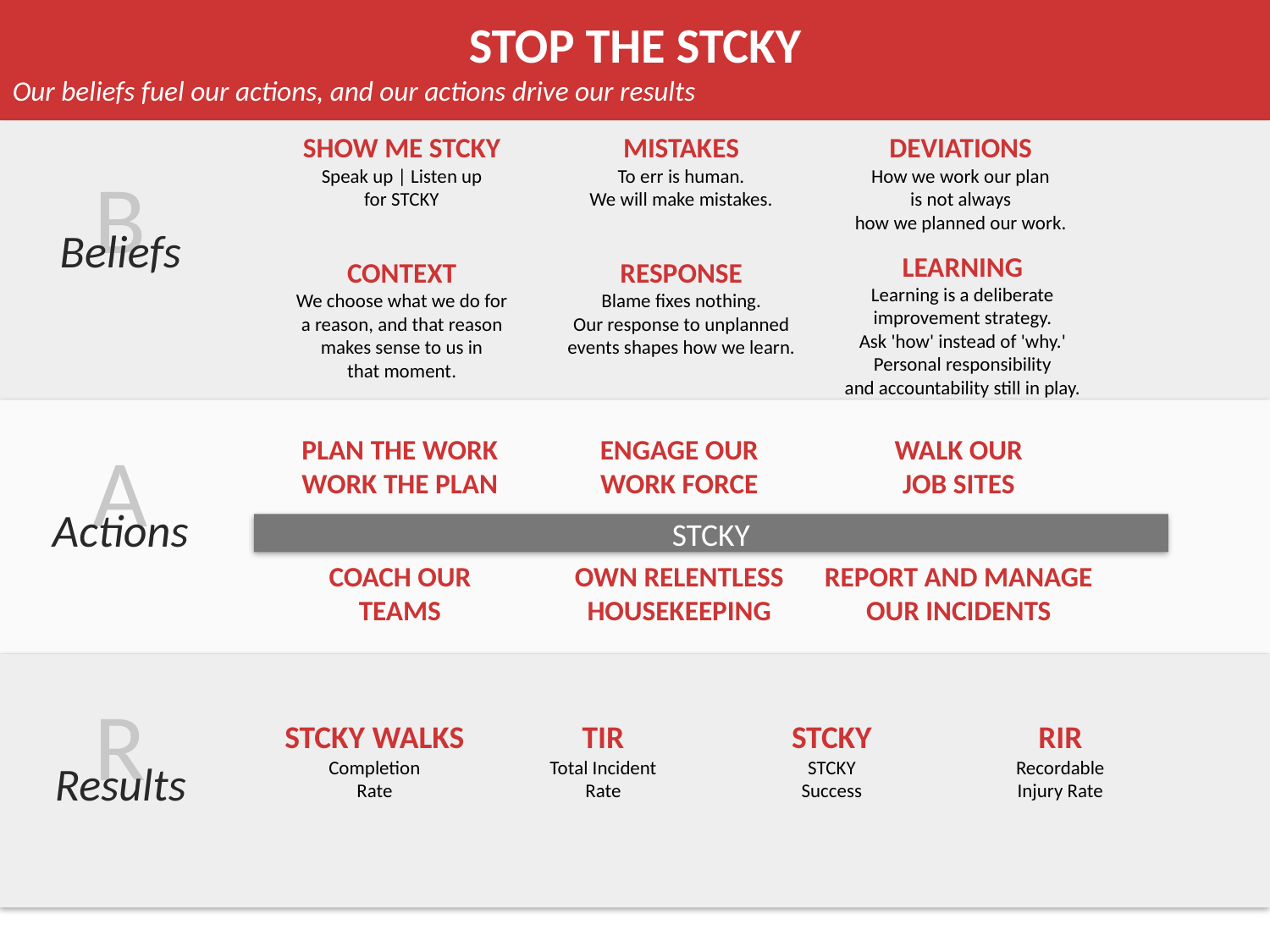

STOP THE STCKY
Our beliefs fuel our actions, and our actions drive our results

SHOW ME STCKY
Speak up | Listen up
for STCKY
MISTAKES
To err is human.
We will make mistakes.
DEVIATIONS
How we work our plan
is not always
how we planned our work.
B
Beliefs
LEARNING
Learning is a deliberate
improvement strategy.
Ask 'how' instead of 'why.'
Personal responsibility
and accountability still in play.
CONTEXT
We choose what we do for
a reason, and that reason
makes sense to us in
that moment.
RESPONSE
Blame fixes nothing.
Our response to unplanned
events shapes how we learn.

A
PLAN THE WORK
WORK THE PLAN
ENGAGE OUR
WORK FORCE
WALK OUR
JOB SITES
Actions
STCKY
COACH OUR
TEAMS
OWN RELENTLESS
HOUSEKEEPING
REPORT AND MANAGE
OUR INCIDENTS

R
STCKY WALKS
Completion
Rate
TIR
Total Incident
Rate
STCKY
STCKY
Success
RIR
Recordable
Injury Rate
Results